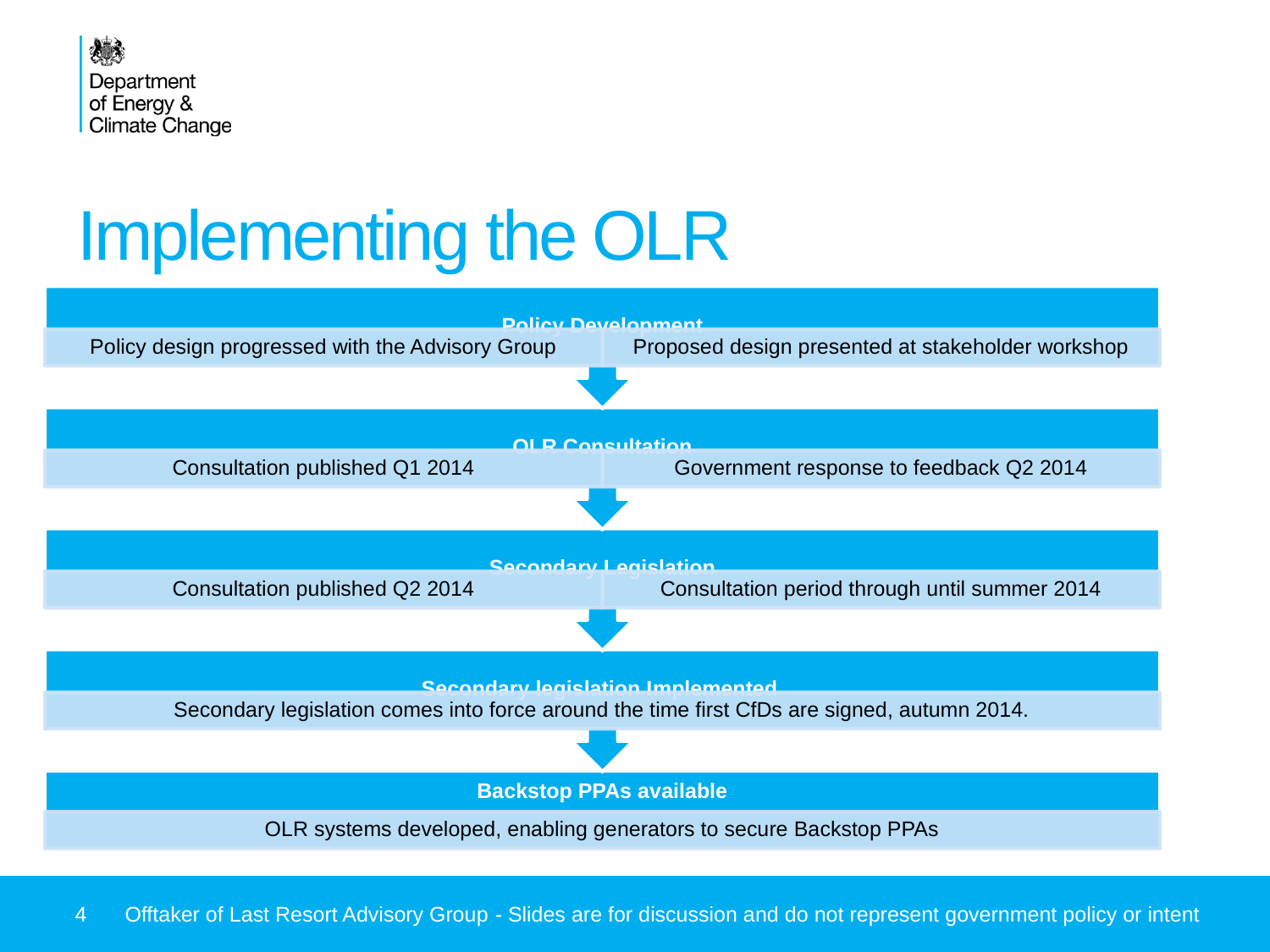

# Implementing the OLR
Backstop PPAs available
OLR systems developed, enabling generators to secure Backstop PPAs
Secondary legislation Implemented
Secondary legislation comes into force around the time first CfDs are signed, autumn 2014.
Secondary Legislation
Consultation published Q2 2014
Consultation period through until summer 2014
OLR Consultation
Consultation published Q1 2014
Government response to feedback Q2 2014
Policy Development
Policy design progressed with the Advisory Group
Proposed design presented at stakeholder workshop
4
Offtaker of Last Resort Advisory Group - Slides are for discussion and do not represent government policy or intent